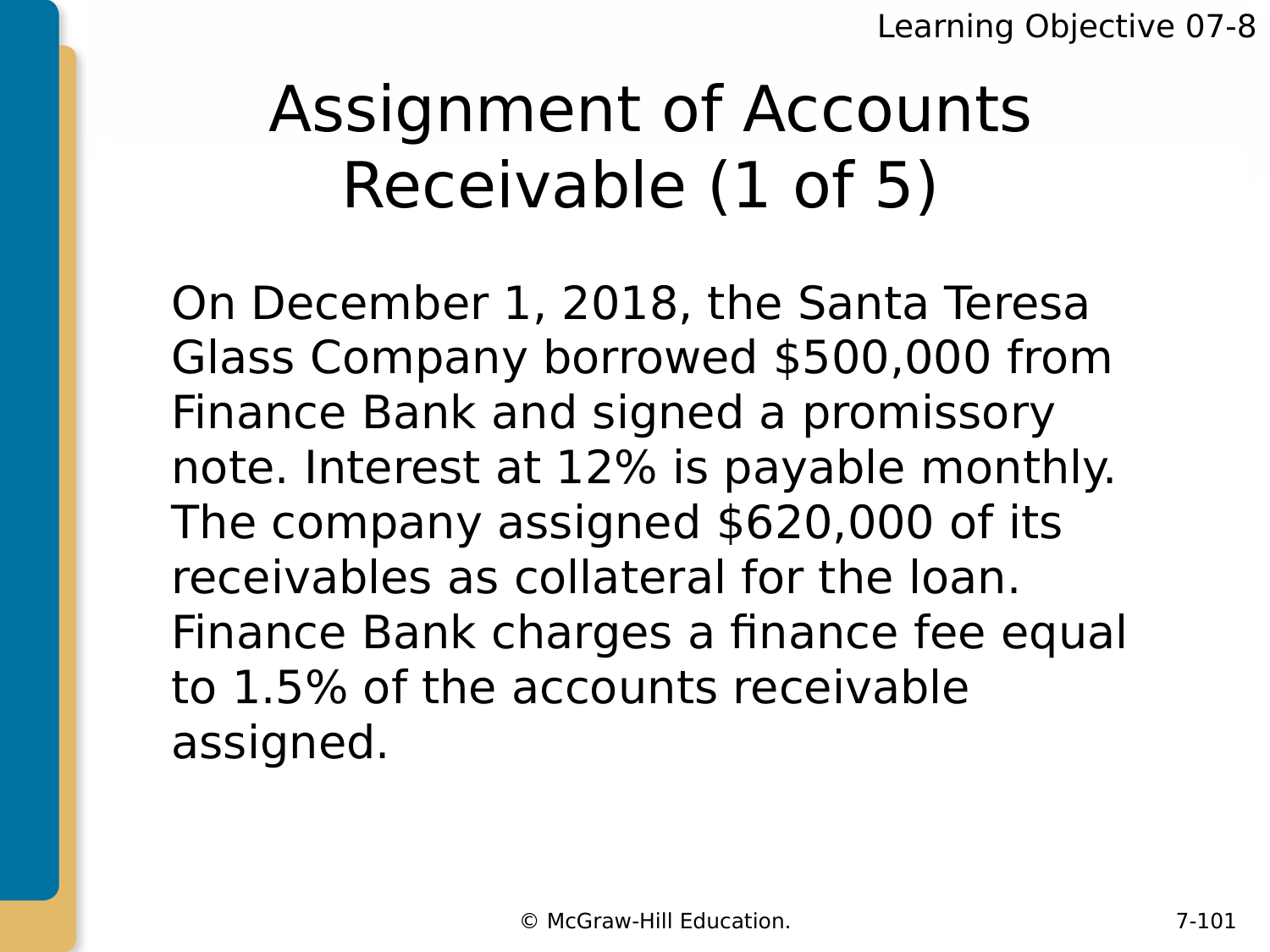

Learning Objective 07-8
# Assignment of Accounts Receivable (1 of 5)
On December 1, 2018, the Santa Teresa Glass Company borrowed $500,000 from Finance Bank and signed a promissory note. Interest at 12% is payable monthly. The company assigned $620,000 of its receivables as collateral for the loan. Finance Bank charges a finance fee equal to 1.5% of the accounts receivable assigned.